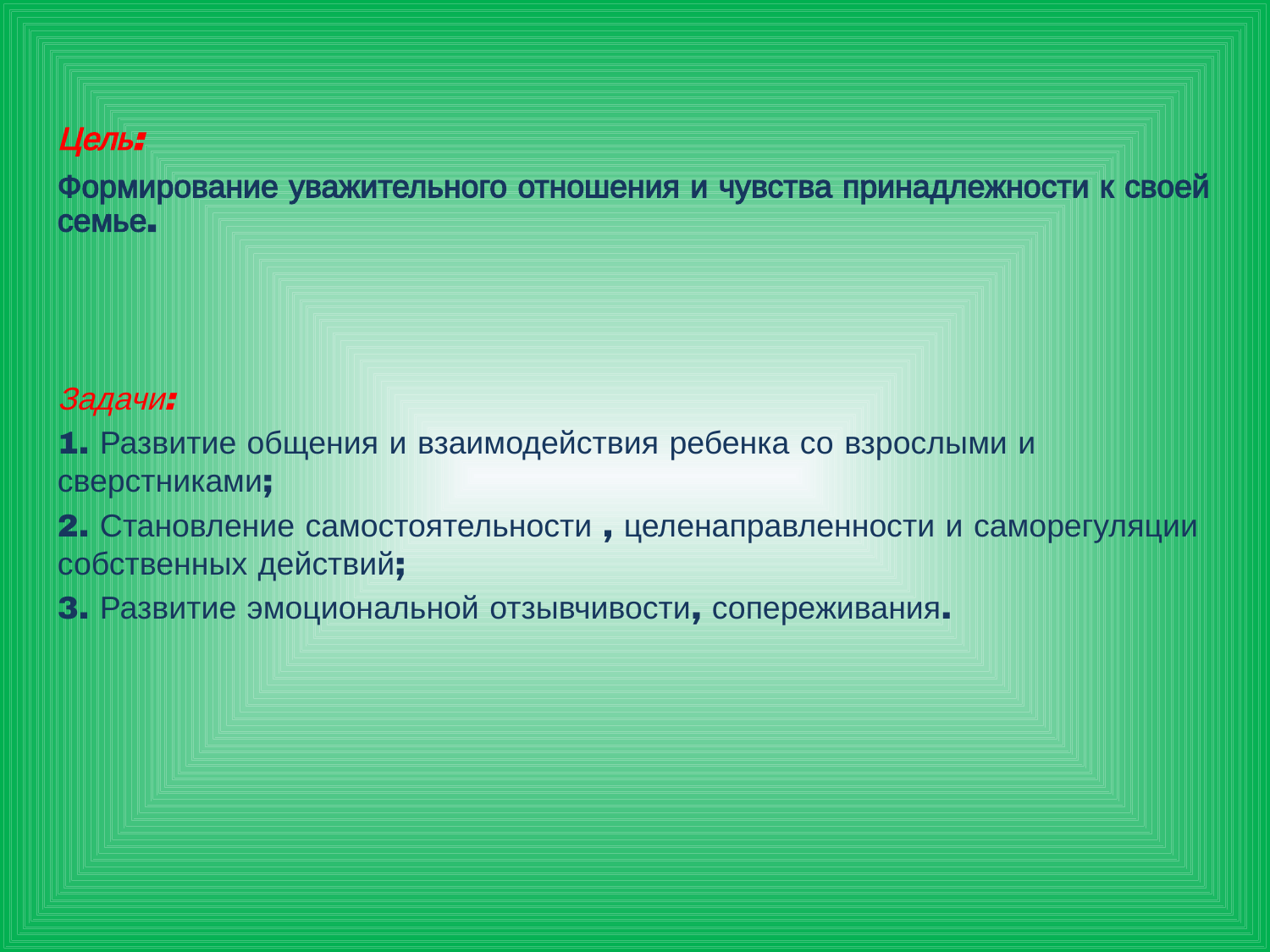

Цель:
Формирование уважительного отношения и чувства принадлежности к своей семье.

Задачи:
1. Развитие общения и взаимодействия ребенка со взрослыми и сверстниками;
2. Становление самостоятельности , целенаправленности и саморегуляции собственных действий;
3. Развитие эмоциональной отзывчивости, сопереживания.